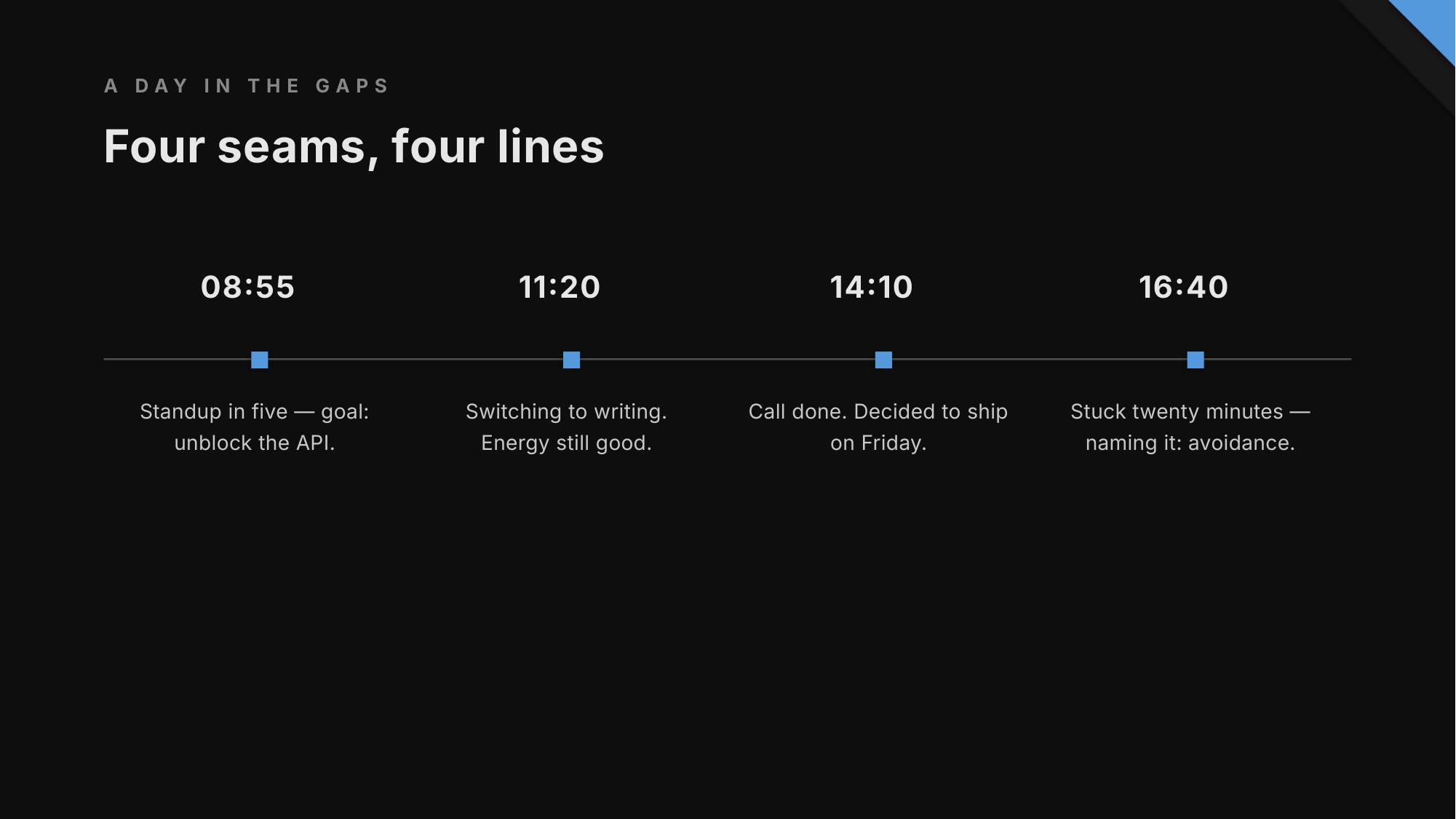

A DAY IN THE GAPS
Four seams, four lines
08:55
11:20
14:10
16:40

Standup in five — goal: unblock the API.
Switching to writing. Energy still good.
Call done. Decided to ship on Friday.
Stuck twenty minutes — naming it: avoidance.